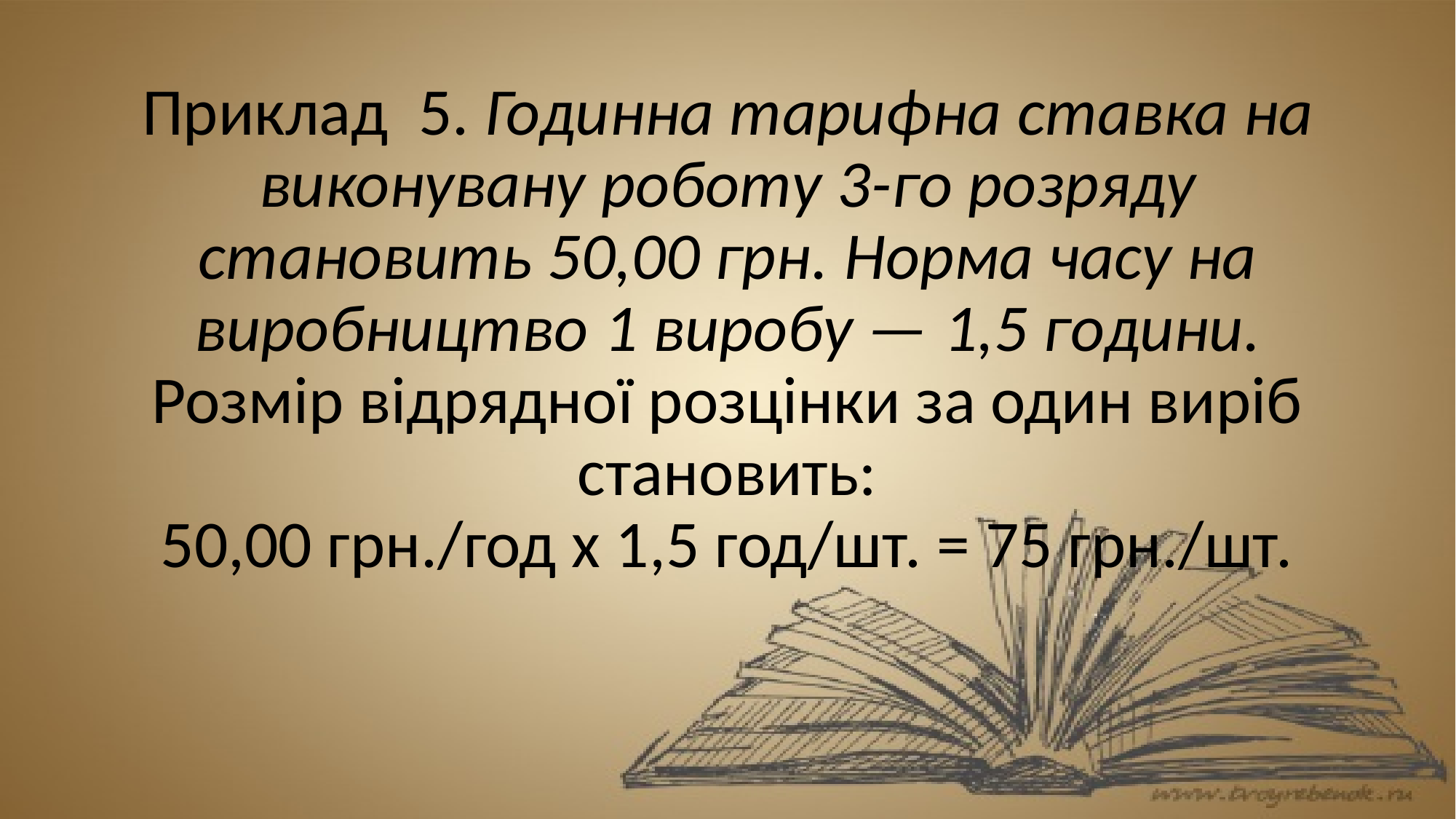

# Приклад  5. Годинна тарифна ставка на виконувану роботу 3-го розряду становить 50,00 грн. Норма часу на виробництво 1 виробу — 1,5 години. Розмір відрядної розцінки за один виріб становить: 50,00 грн./год х 1,5 год/шт. = 75 грн./шт.